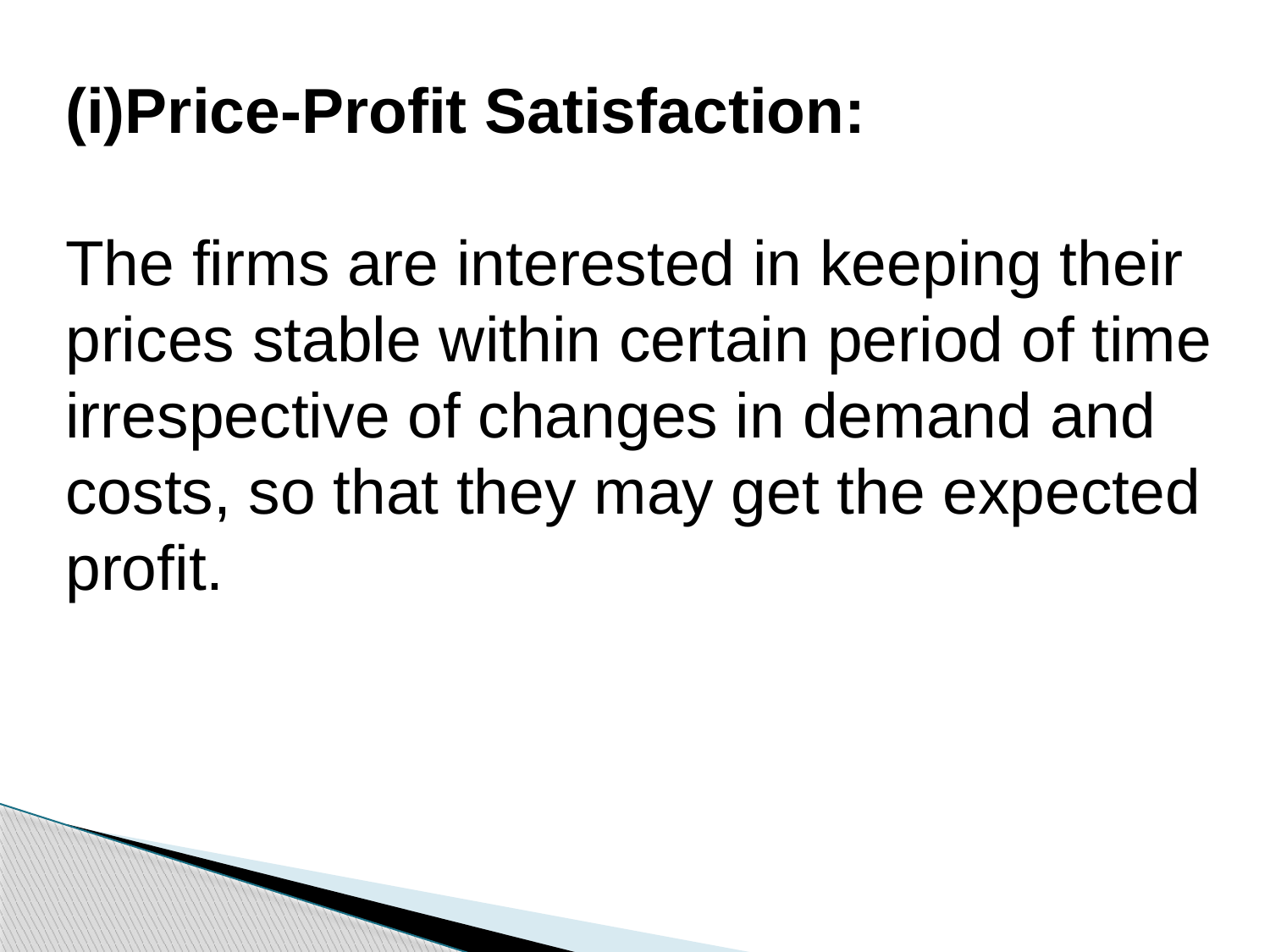

Price-Profit Satisfaction:

The firms are interested in keeping their prices stable within certain period of time irrespective of changes in demand and costs, so that they may get the expected profit.